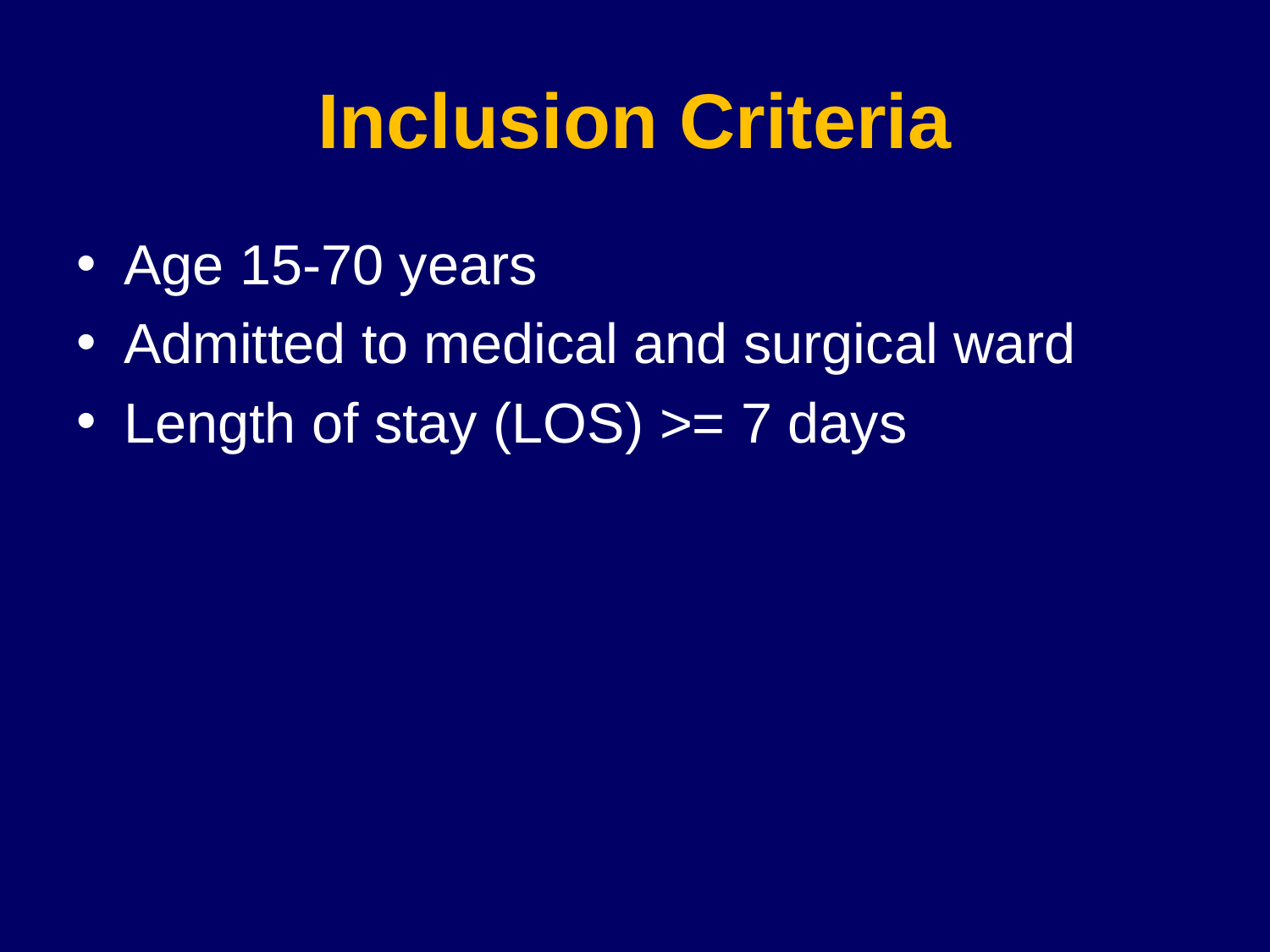

# Inclusion Criteria
Age 15-70 years
Admitted to medical and surgical ward
Length of stay (LOS) >= 7 days